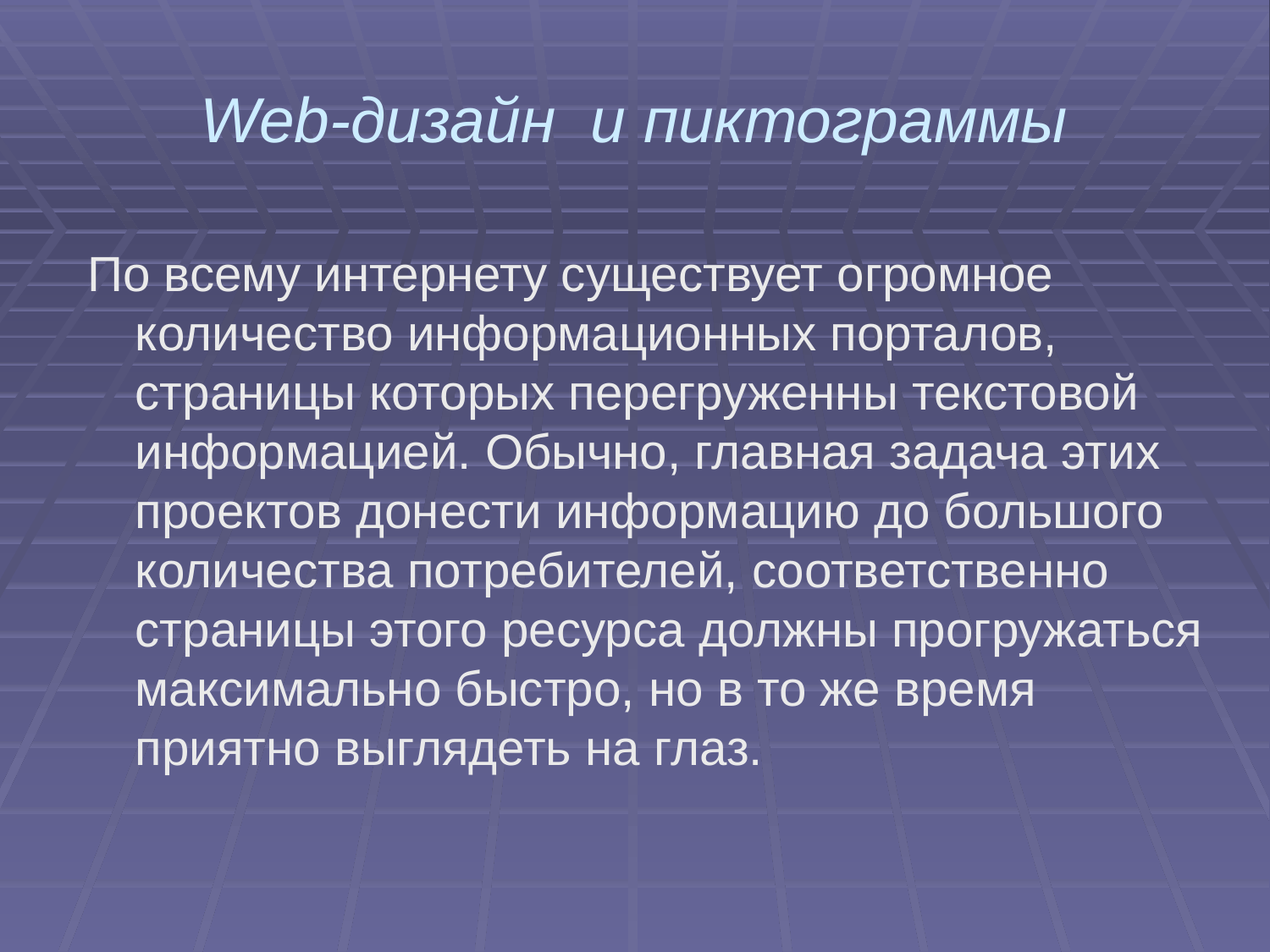

# Web-дизайн  и пиктограммы
По всему интернету существует огромное количество информационных порталов, страницы которых перегруженны текстовой информацией. Обычно, главная задача этих проектов донести информацию до большого количества потребителей, соответственно страницы этого ресурса должны прогружаться максимально быстро, но в то же время приятно выглядеть на глаз.